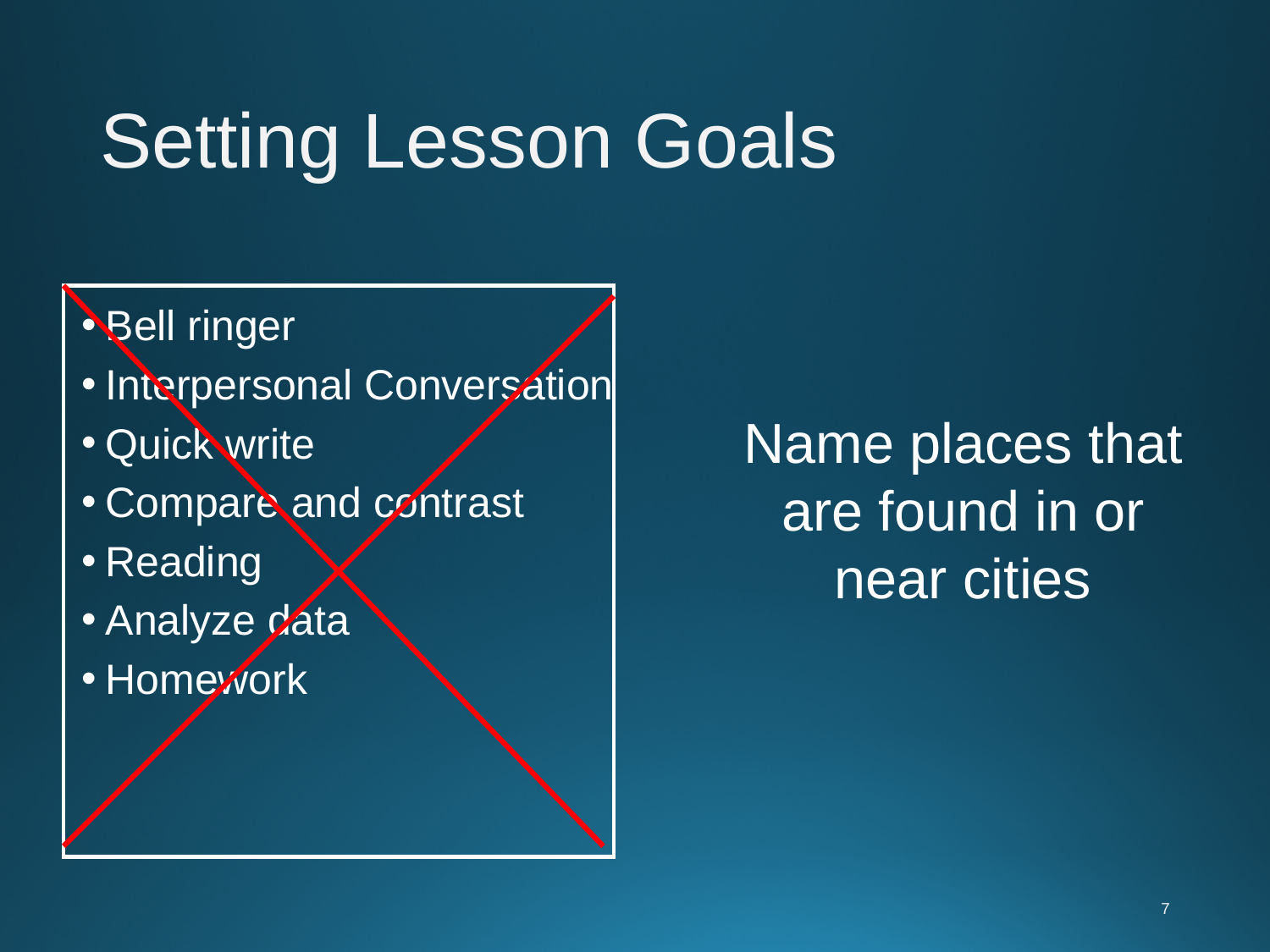

# Setting Lesson Goals

Bell ringer
Interpersonal Conversation
Quick write
Compare and contrast
Reading
Analyze data
Homework

Name places that are found in or near cities

7